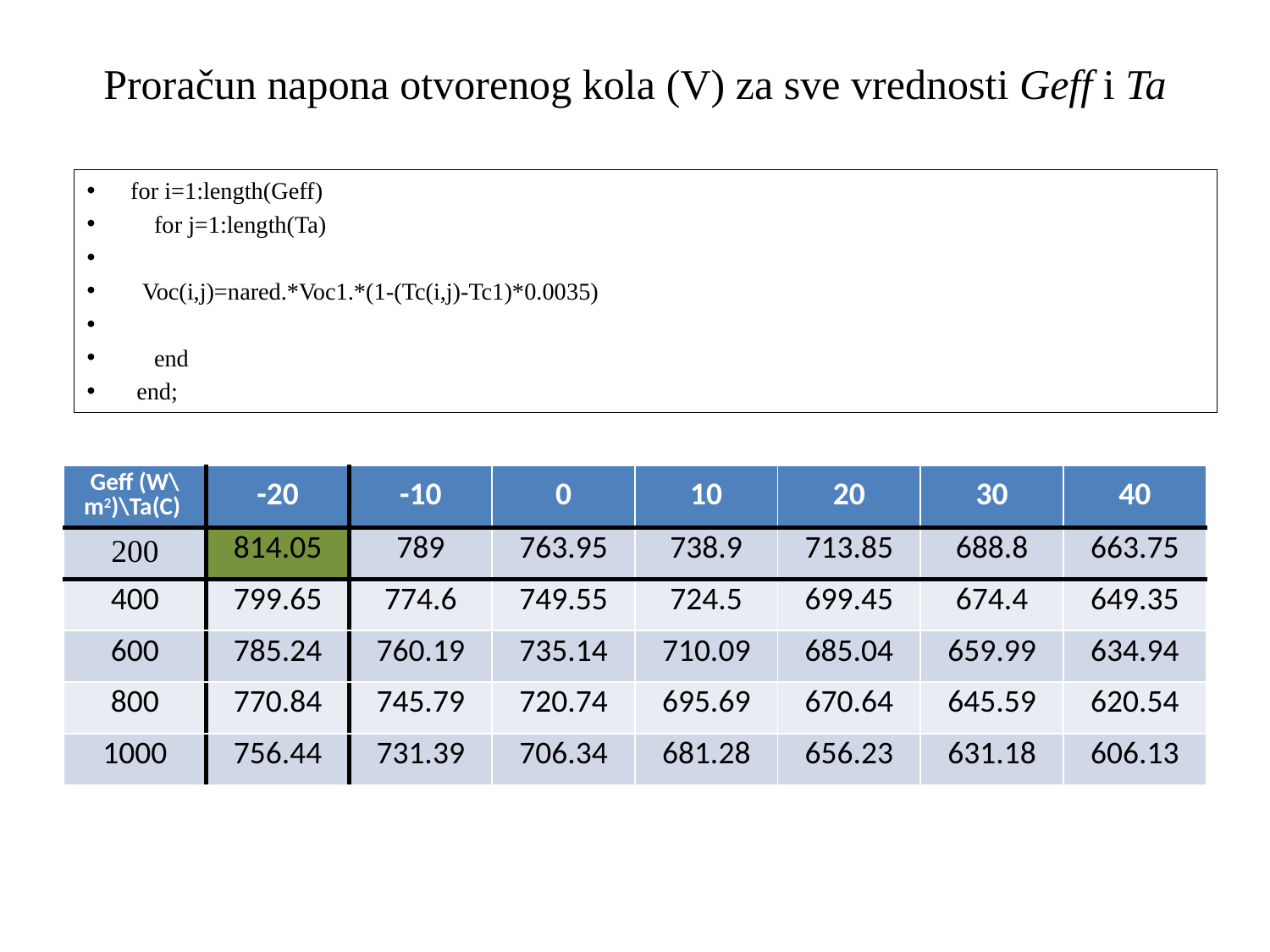

# Proračun napona otvorenog kola (V) za sve vrednosti Geff i Ta
for i=1:length(Geff)
    for j=1:length(Ta)

  Voc(i,j)=nared.*Voc1.*(1-(Tc(i,j)-Tc1)*0.0035)

    end
 end;

| Geff (W\m2)\Ta(C) | -20 | -10 | 0 | 10 | 20 | 30 | 40 |
| --- | --- | --- | --- | --- | --- | --- | --- |
| 200 | 814.05 | 789 | 763.95 | 738.9 | 713.85 | 688.8 | 663.75 |
| 400 | 799.65 | 774.6 | 749.55 | 724.5 | 699.45 | 674.4 | 649.35 |
| 600 | 785.24 | 760.19 | 735.14 | 710.09 | 685.04 | 659.99 | 634.94 |
| 800 | 770.84 | 745.79 | 720.74 | 695.69 | 670.64 | 645.59 | 620.54 |
| 1000 | 756.44 | 731.39 | 706.34 | 681.28 | 656.23 | 631.18 | 606.13 |